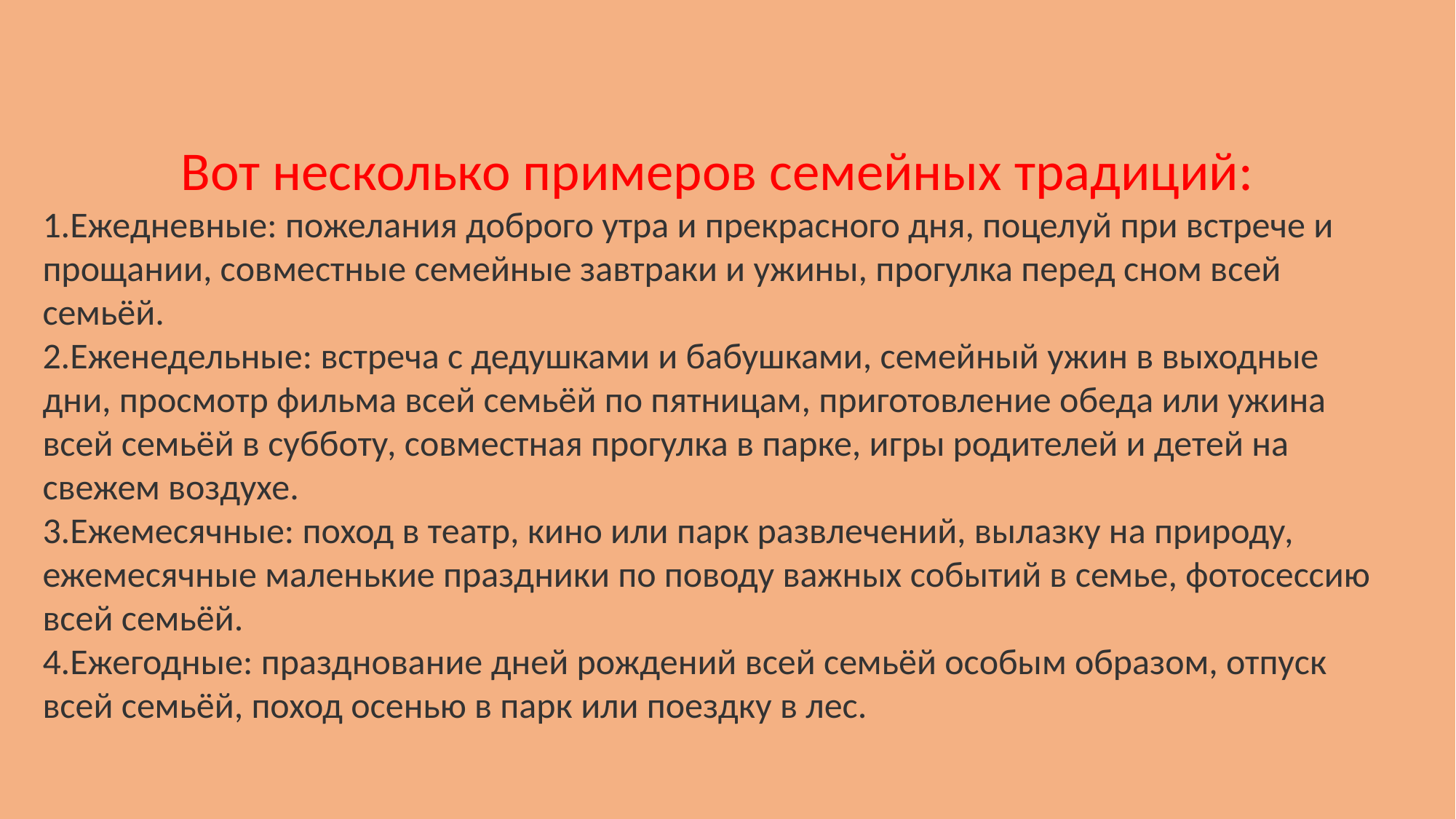

Вот несколько примеров семейных традиций:
Ежедневные: пожелания доброго утра и прекрасного дня, поцелуй при встрече и прощании, совместные семейные завтраки и ужины, прогулка перед сном всей семьёй.
Еженедельные: встреча с дедушками и бабушками, семейный ужин в выходные дни, просмотр фильма всей семьёй по пятницам, приготовление обеда или ужина всей семьёй в субботу, совместная прогулка в парке, игры родителей и детей на свежем воздухе.
Ежемесячные: поход в театр, кино или парк развлечений, вылазку на природу, ежемесячные маленькие праздники по поводу важных событий в семье, фотосессию всей семьёй.
Ежегодные: празднование дней рождений всей семьёй особым образом, отпуск всей семьёй, поход осенью в парк или поездку в лес.